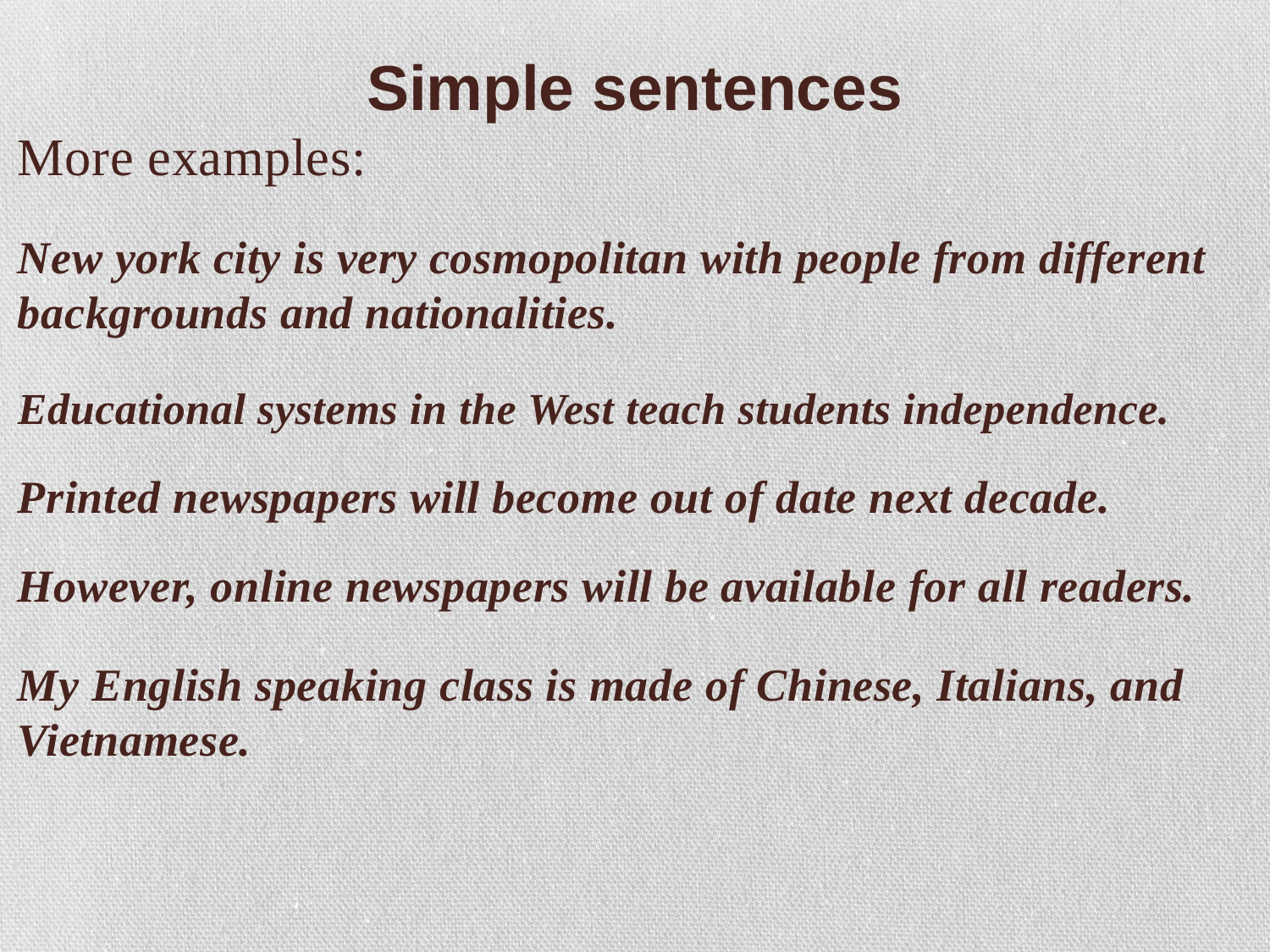

# Simple sentences
More examples:

New york city is very cosmopolitan with people from different backgrounds and nationalities.

Educational systems in the West teach students independence.

Printed newspapers will become out of date next decade.

However, online newspapers will be available for all readers.

My English speaking class is made of Chinese, Italians, and Vietnamese.

Eman Al-Katheery